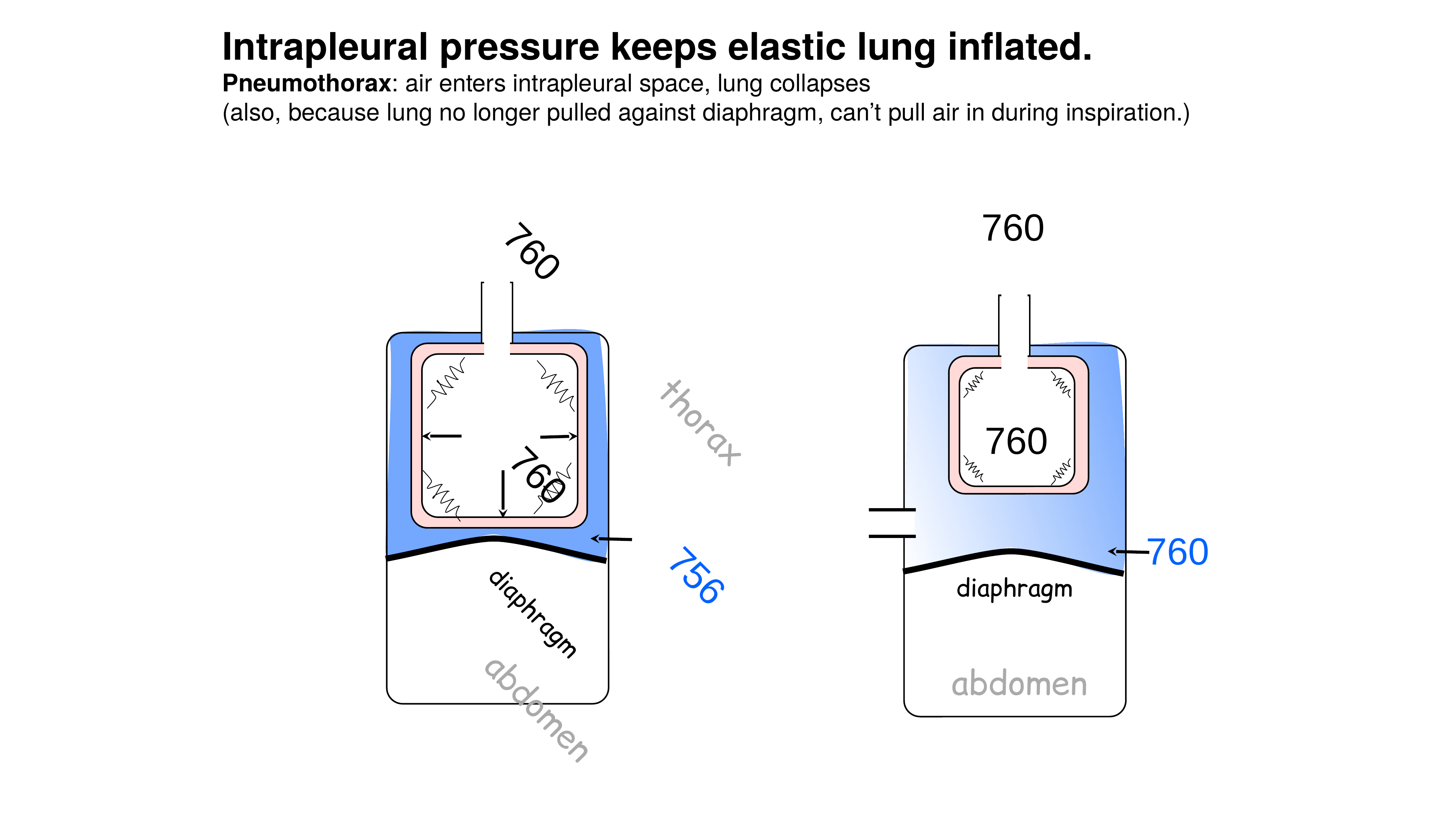

Intrapleural pressure keeps elastic lung inflated.
Pneumothorax: air enters intrapleural space, lung collapses
(also, because lung no longer pulled against diaphragm, can’t pull air in during inspiration.)
760

760

760

diaphragm
abdomen
760

thorax

760

756

diaphragm
abdomen